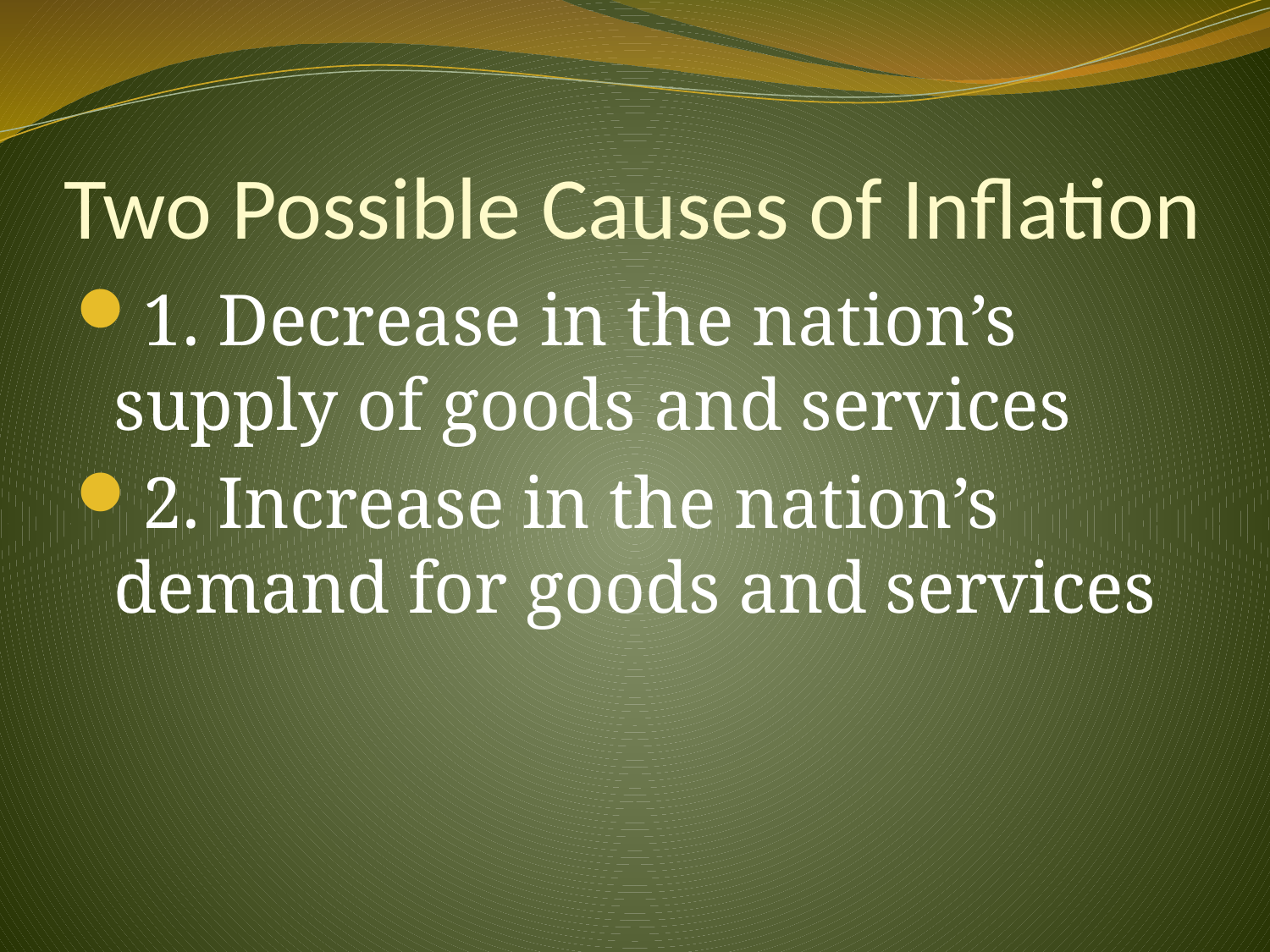

# Two Possible Causes of Inflation
1. Decrease in the nation’s supply of goods and services
2. Increase in the nation’s demand for goods and services